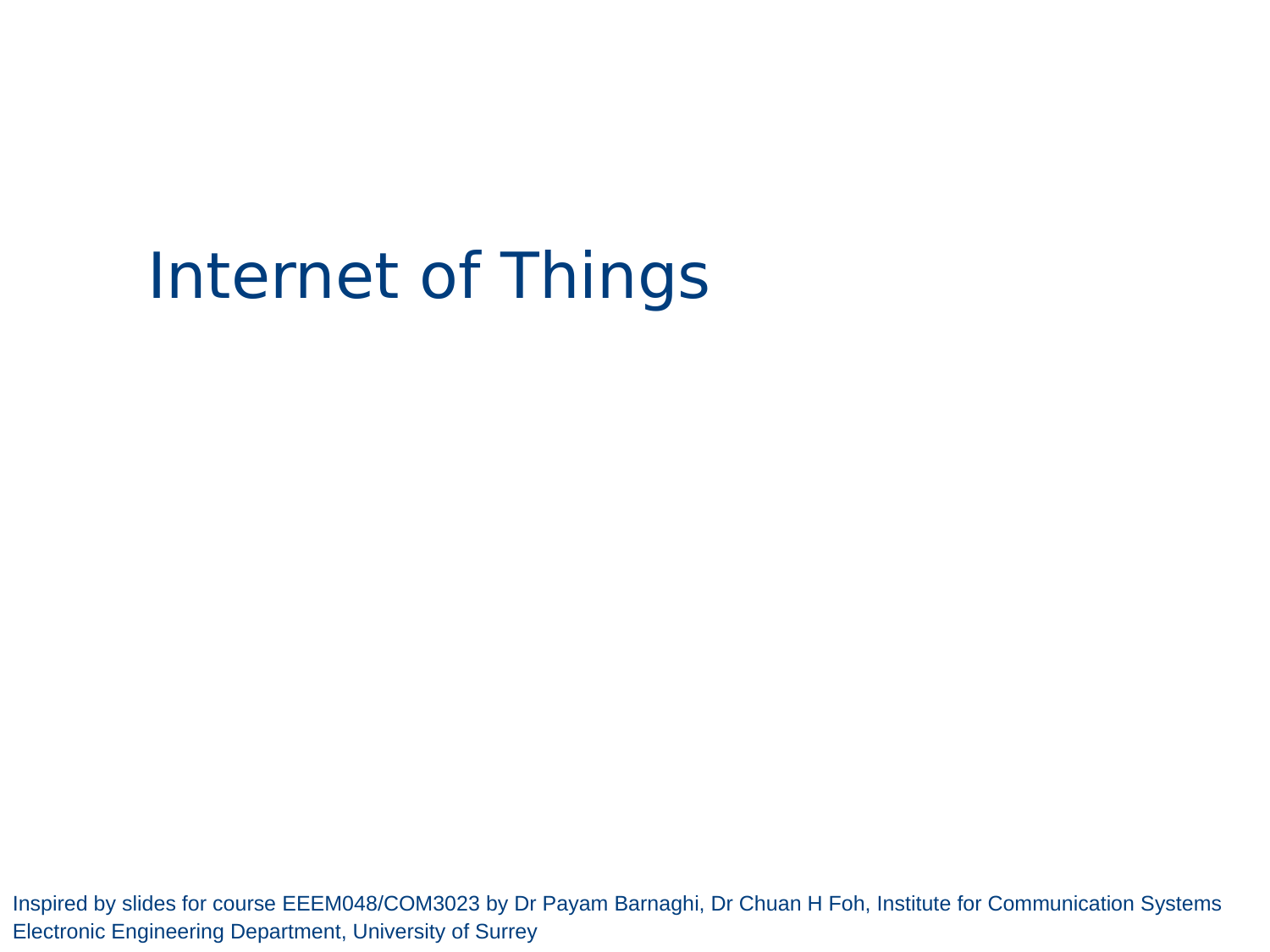

Internet of Things

Inspired by slides for course EEEM048/COM3023 by Dr Payam Barnaghi, Dr Chuan H Foh, Institute for Communication Systems
Electronic Engineering Department, University of Surrey
1